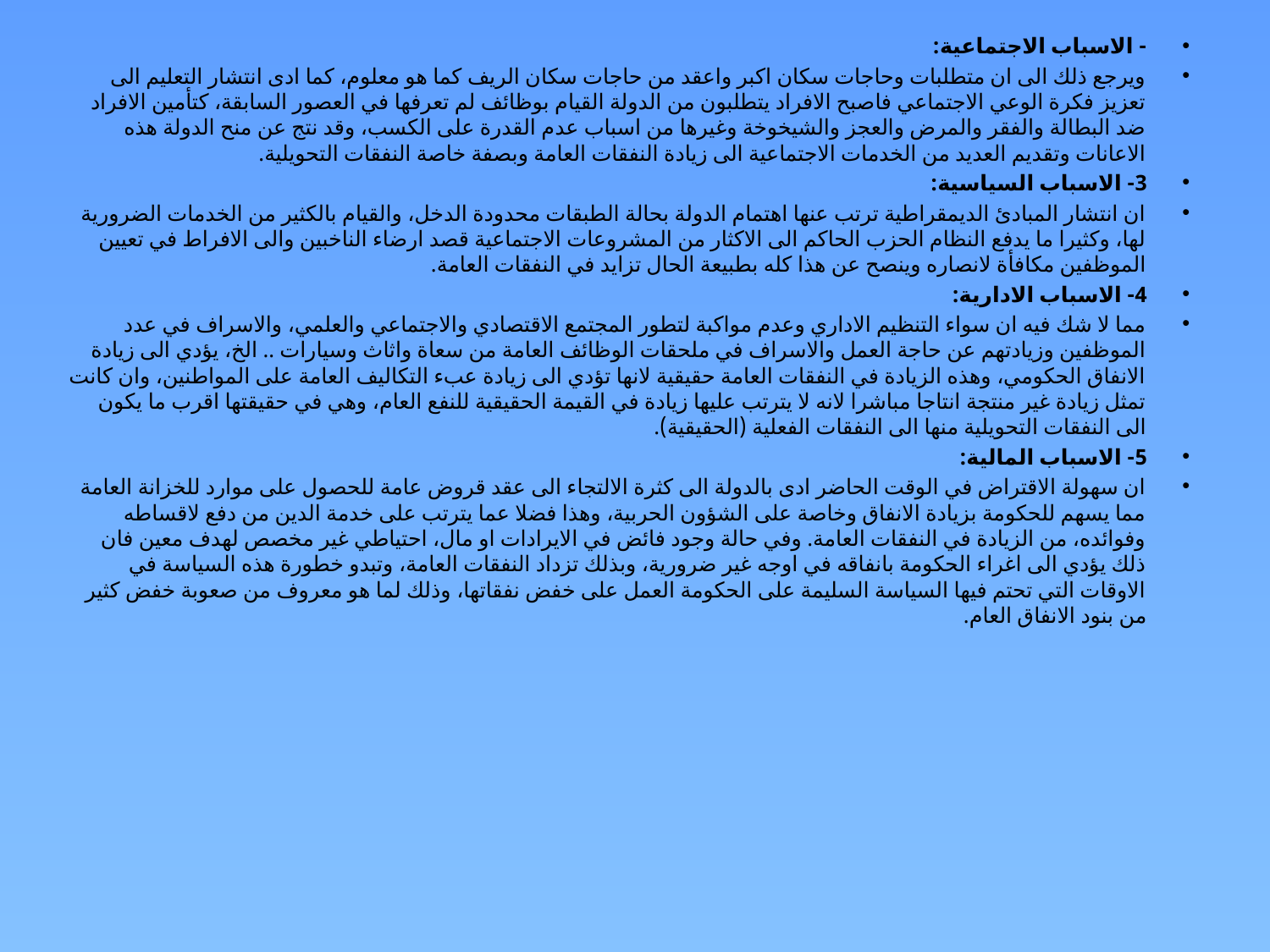

- الاسباب الاجتماعية:
ويرجع ذلك الى ان متطلبات وحاجات سكان اكبر واعقد من حاجات سكان الريف كما هو معلوم، كما ادى انتشار التعليم الى تعزيز فكرة الوعي الاجتماعي فاصبح الافراد يتطلبون من الدولة القيام بوظائف لم تعرفها في العصور السابقة، كتأمين الافراد ضد البطالة والفقر والمرض والعجز والشيخوخة وغيرها من اسباب عدم القدرة على الكسب، وقد نتج عن منح الدولة هذه الاعانات وتقديم العديد من الخدمات الاجتماعية الى زيادة النفقات العامة وبصفة خاصة النفقات التحويلية.
3- الاسباب السياسية:
ان انتشار المبادئ الديمقراطية ترتب عنها اهتمام الدولة بحالة الطبقات محدودة الدخل، والقيام بالكثير من الخدمات الضرورية لها، وكثيرا ما يدفع النظام الحزب الحاكم الى الاكثار من المشروعات الاجتماعية قصد ارضاء الناخبين والى الافراط في تعيين الموظفين مكافأة لانصاره وينصح عن هذا كله بطبيعة الحال تزايد في النفقات العامة.
4- الاسباب الادارية:
مما لا شك فيه ان سواء التنظيم الاداري وعدم مواكبة لتطور المجتمع الاقتصادي والاجتماعي والعلمي، والاسراف في عدد الموظفين وزيادتهم عن حاجة العمل والاسراف في ملحقات الوظائف العامة من سعاة واثاث وسيارات .. الخ، يؤدي الى زيادة الانفاق الحكومي، وهذه الزيادة في النفقات العامة حقيقية لانها تؤدي الى زيادة عبء التكاليف العامة على المواطنين، وان كانت تمثل زيادة غير منتجة انتاجا مباشرا لانه لا يترتب عليها زيادة في القيمة الحقيقية للنفع العام، وهي في حقيقتها اقرب ما يكون الى النفقات التحويلية منها الى النفقات الفعلية (الحقيقية).
5- الاسباب المالية:
ان سهولة الاقتراض في الوقت الحاضر ادى بالدولة الى كثرة الالتجاء الى عقد قروض عامة للحصول على موارد للخزانة العامة مما يسهم للحكومة بزيادة الانفاق وخاصة على الشؤون الحربية، وهذا فضلا عما يترتب على خدمة الدين من دفع لاقساطه وفوائده، من الزيادة في النفقات العامة. وفي حالة وجود فائض في الايرادات او مال، احتياطي غير مخصص لهدف معين فان ذلك يؤدي الى اغراء الحكومة بانفاقه في اوجه غير ضرورية، وبذلك تزداد النفقات العامة، وتبدو خطورة هذه السياسة في الاوقات التي تحتم فيها السياسة السليمة على الحكومة العمل على خفض نفقاتها، وذلك لما هو معروف من صعوبة خفض كثير من بنود الانفاق العام.